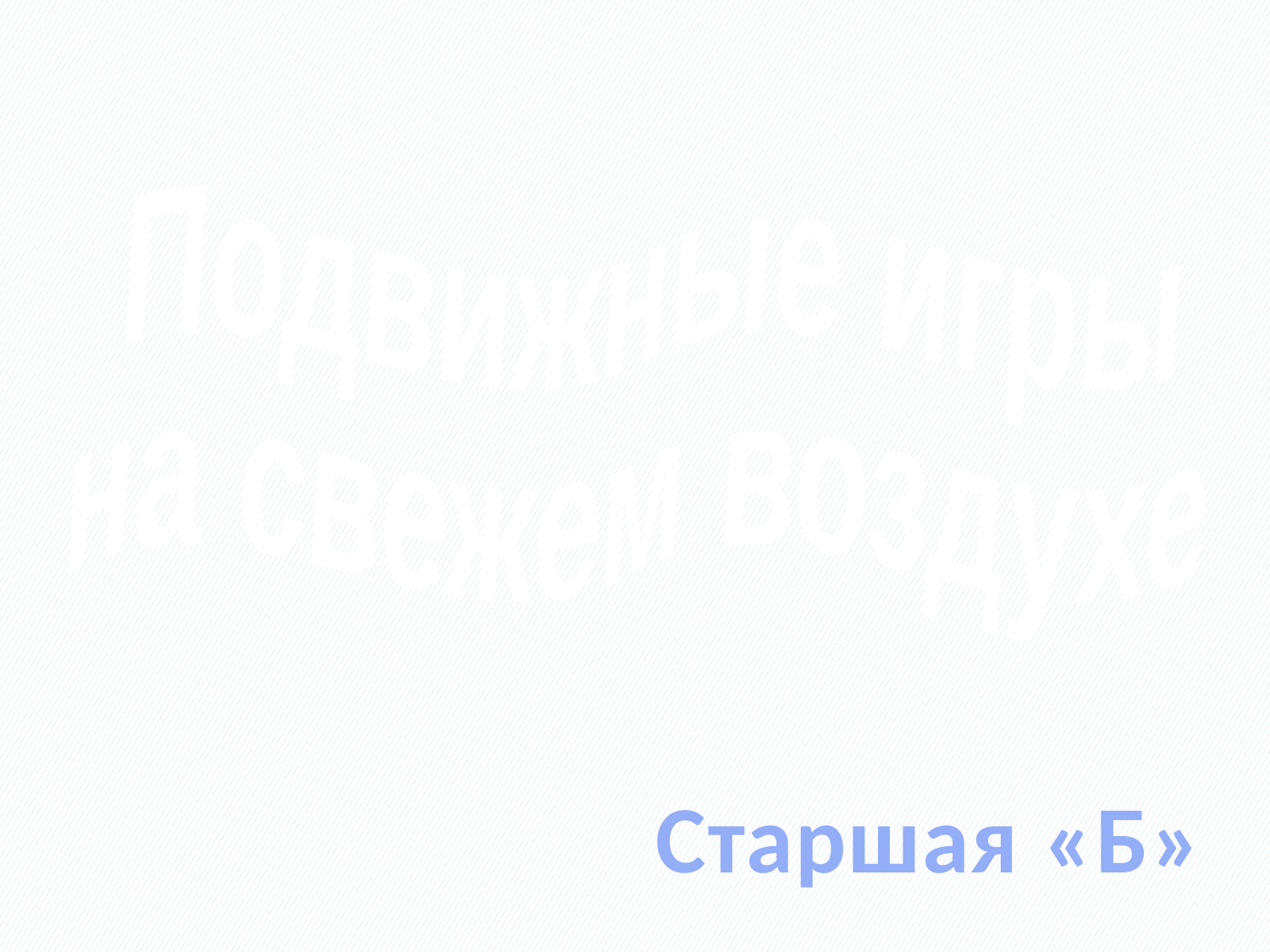

Подвижные игры
на свежем воздухе
Старшая «Б»